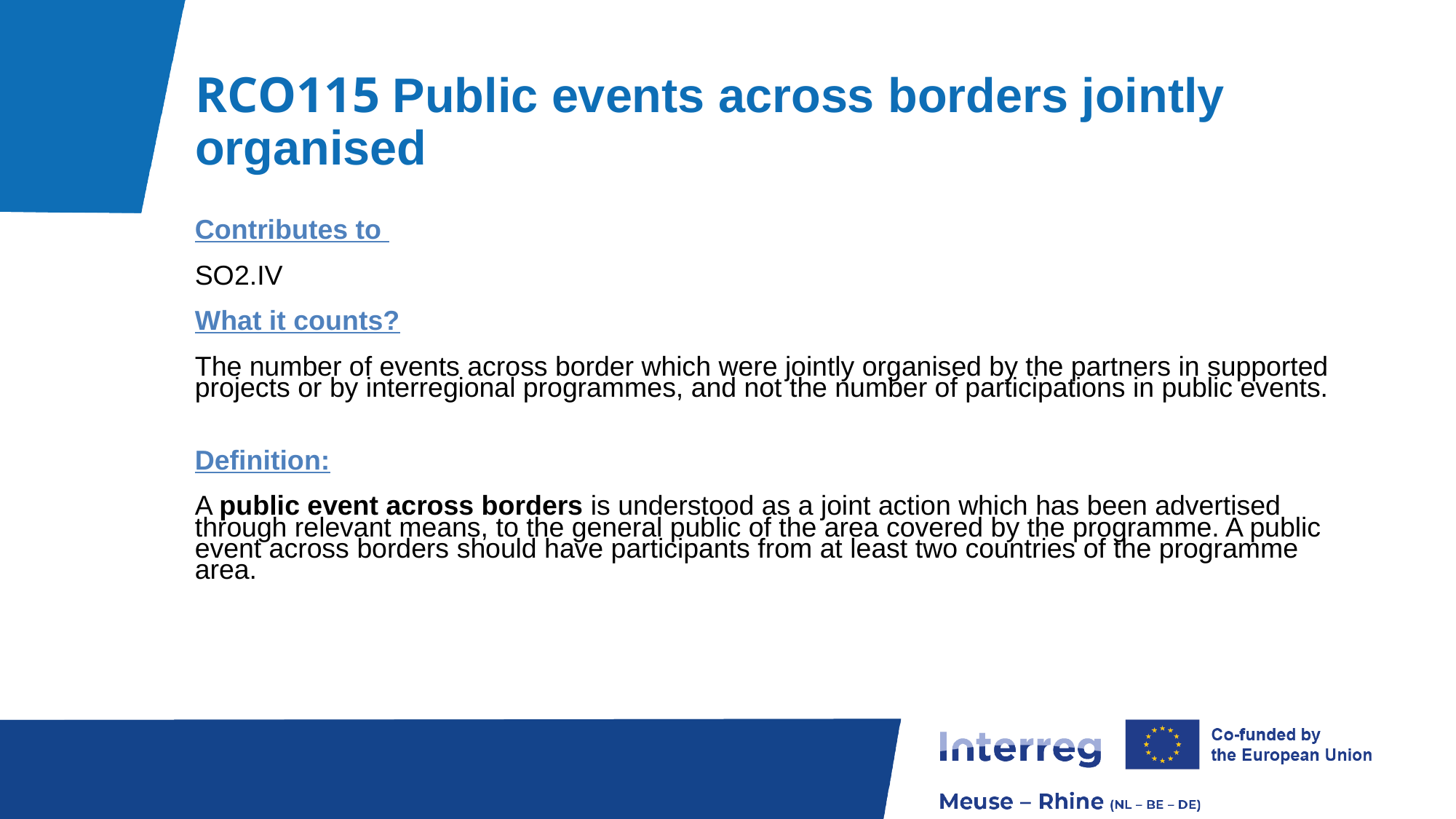

# RCO115 Public events across borders jointly organised
Contributes to
SO2.IV
What it counts?
The number of events across border which were jointly organised by the partners in supported projects or by interregional programmes, and not the number of participations in public events.

Definition:
A public event across borders is understood as a joint action which has been advertised through relevant means, to the general public of the area covered by the programme. A public event across borders should have participants from at least two countries of the programme area.